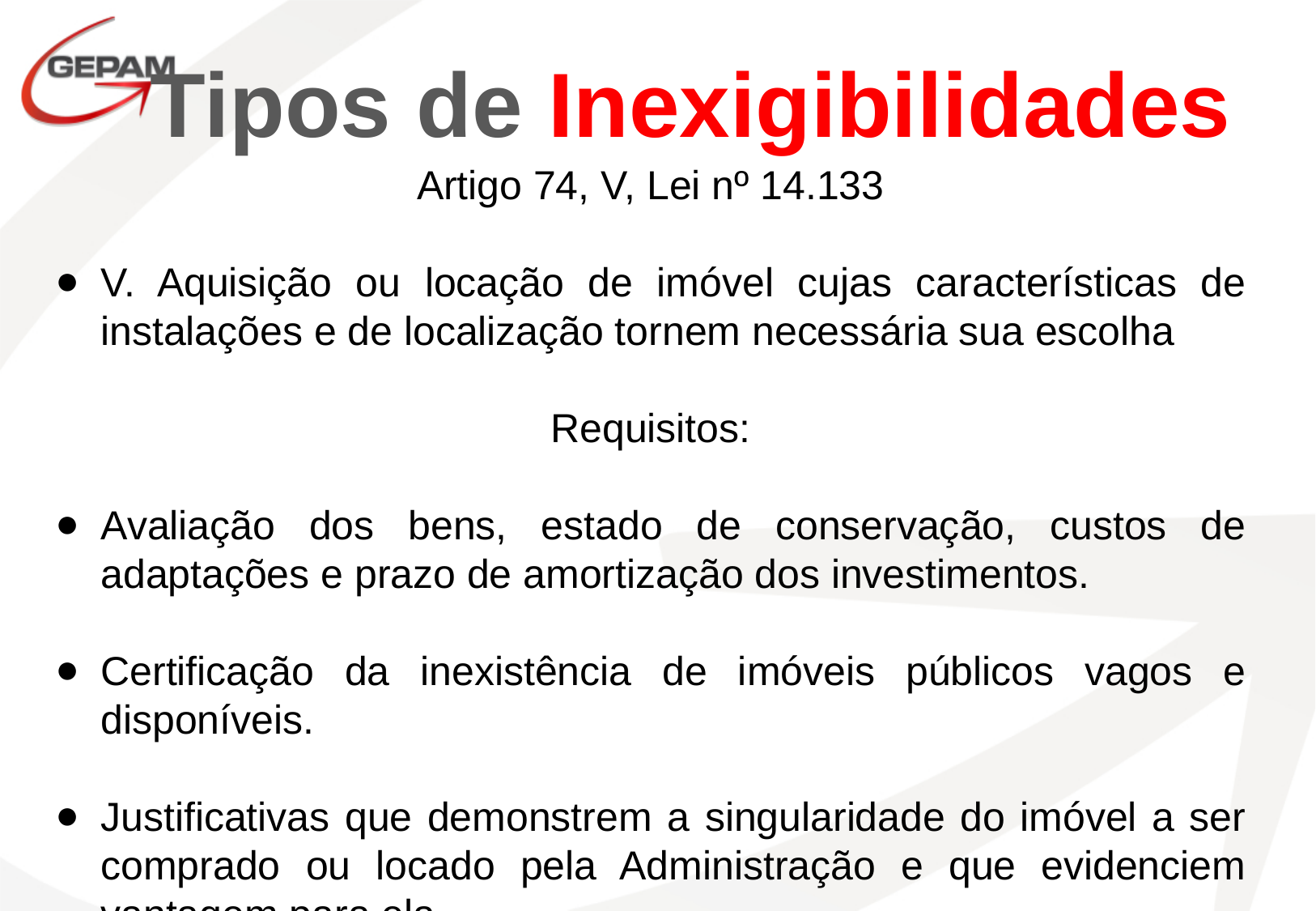

# Tipos de Inexigibilidades
Artigo 74, V, Lei nº 14.133

V. Aquisição ou locação de imóvel cujas características de instalações e de localização tornem necessária sua escolha

Requisitos:

Avaliação dos bens, estado de conservação, custos de adaptações e prazo de amortização dos investimentos.

Certificação da inexistência de imóveis públicos vagos e disponíveis.

Justificativas que demonstrem a singularidade do imóvel a ser comprado ou locado pela Administração e que evidenciem vantagem para ela.